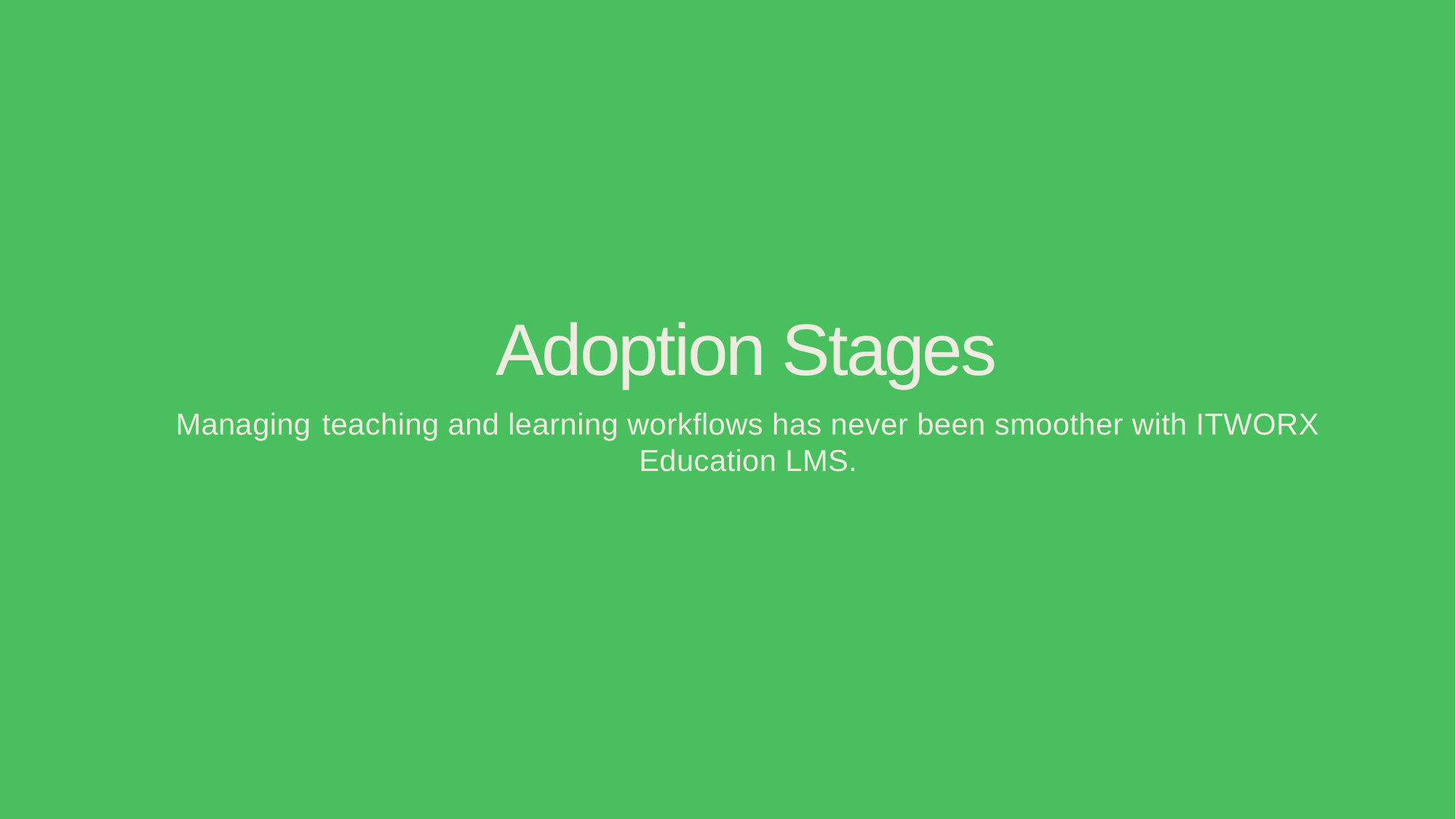

#

Adoption Stages
Managing teaching and learning workflows has never been smoother with ITWORX Education LMS.
19